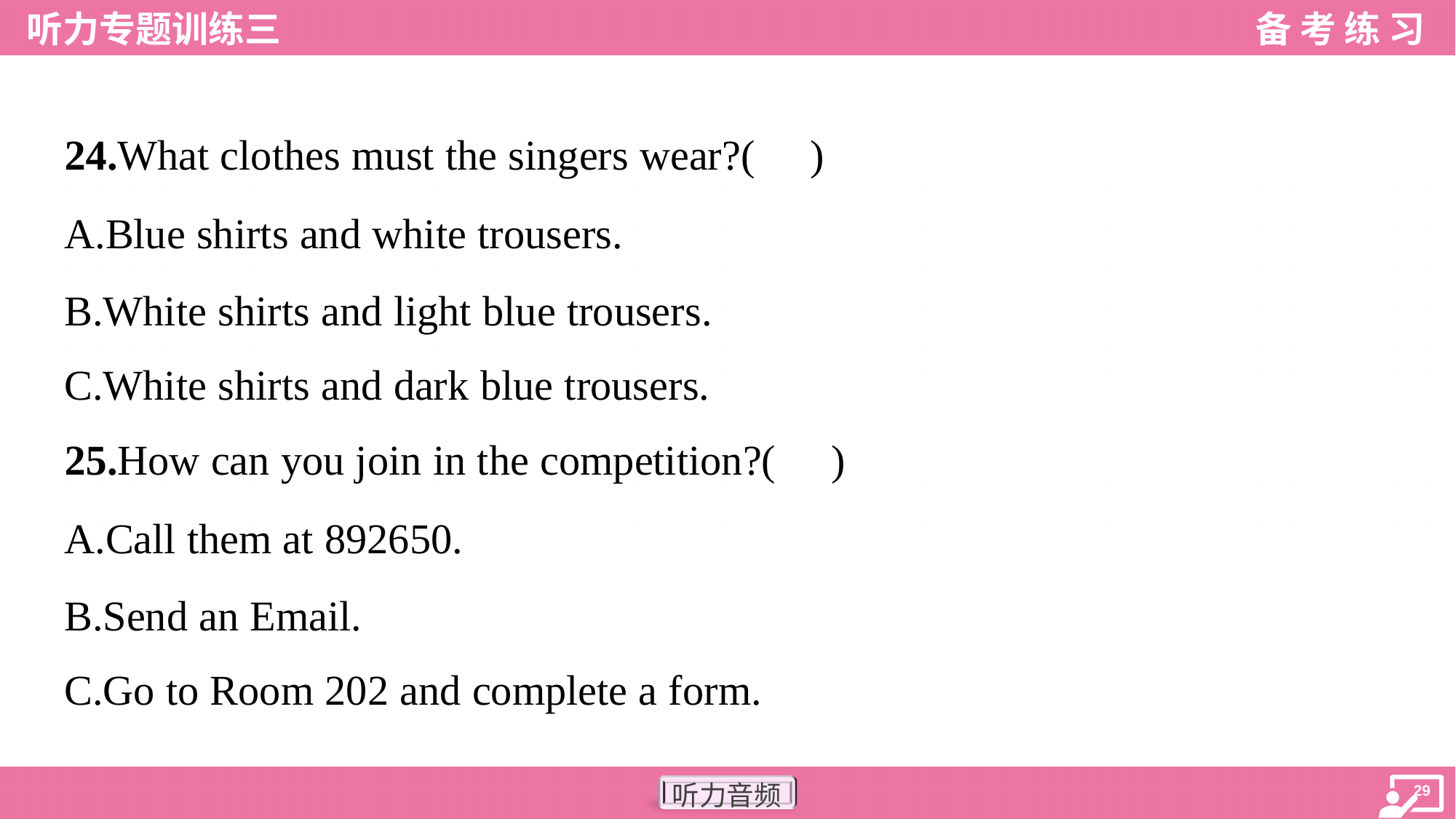

24.What clothes must the singers wear?(     )
A.Blue shirts and white trousers.
B.White shirts and light blue trousers.
C.White shirts and dark blue trousers.
25.How can you join in the competition?(     )
A.Call them at 892650.
B.Send an Email.
C.Go to Room 202 and complete a form.